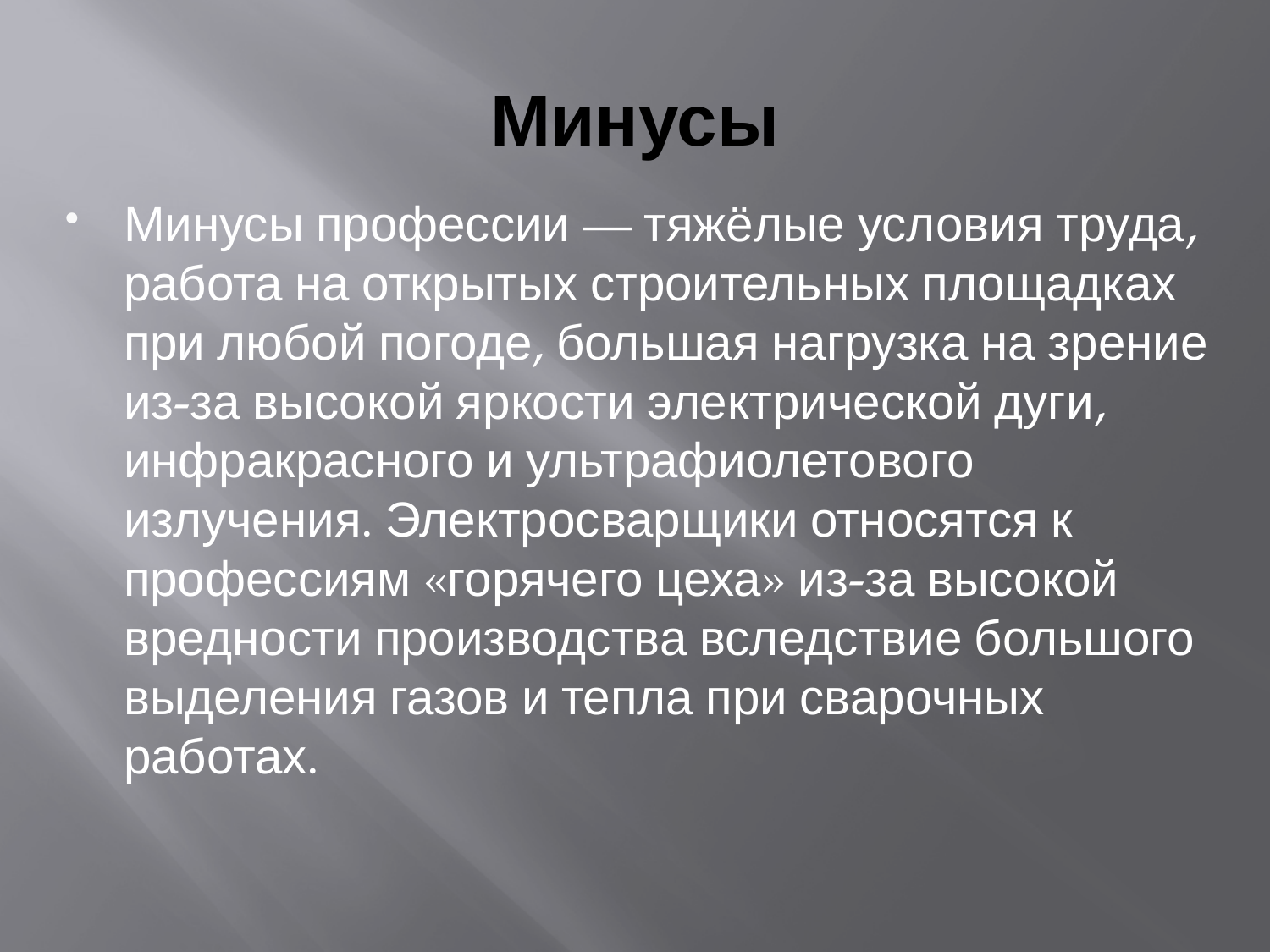

# Минусы
Минусы профессии — тяжёлые условия труда, работа на открытых строительных площадках при любой погоде, большая нагрузка на зрение из-за высокой яркости электрической дуги, инфракрасного и ультрафиолетового излучения. Электросварщики относятся к профессиям «горячего цеха» из-за высокой вредности производства вследствие большого выделения газов и тепла при сварочных работах.